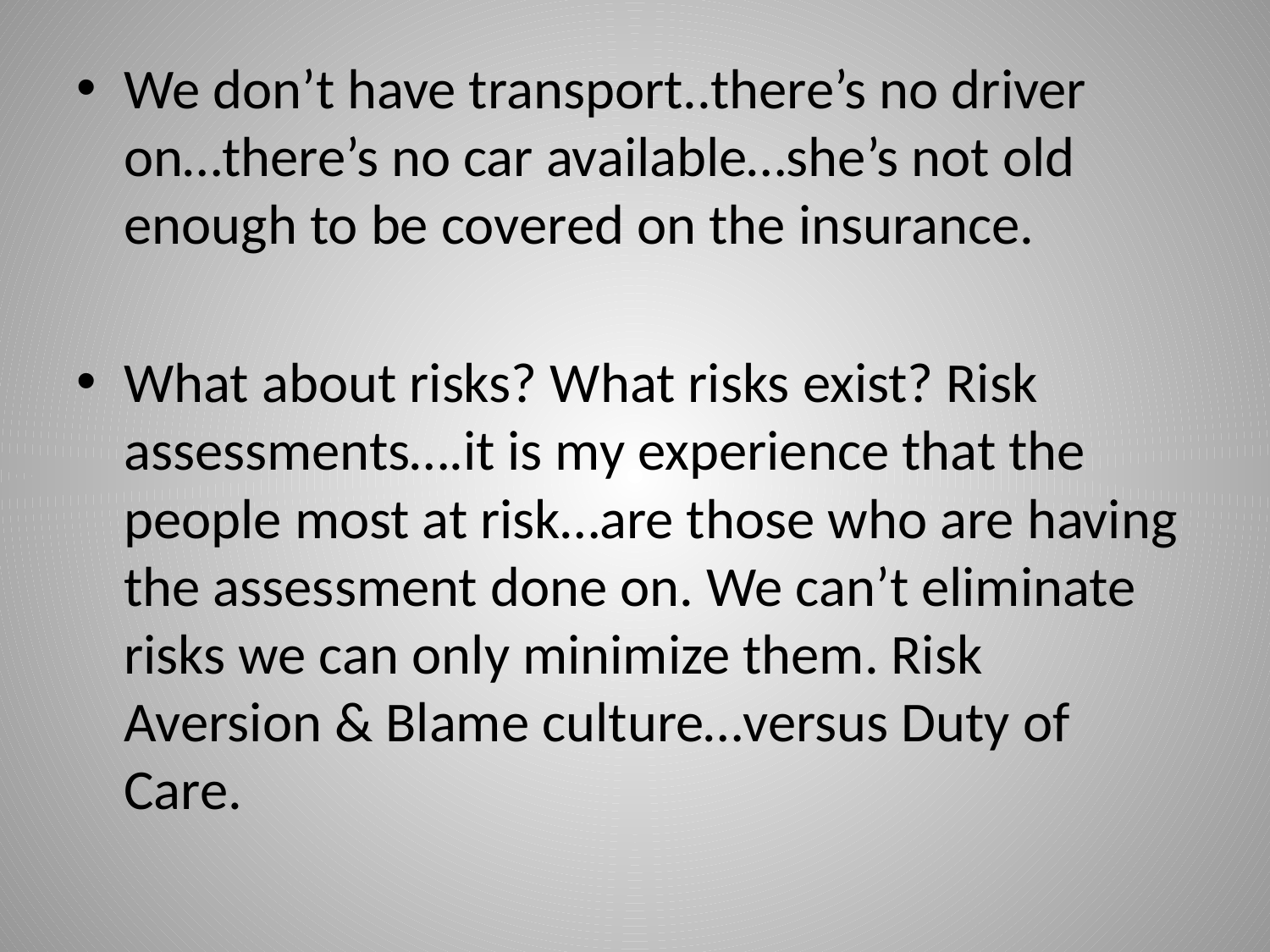

We don’t have transport..there’s no driver on…there’s no car available…she’s not old enough to be covered on the insurance.

What about risks? What risks exist? Risk assessments….it is my experience that the people most at risk…are those who are having the assessment done on. We can’t eliminate risks we can only minimize them. Risk Aversion & Blame culture…versus Duty of Care.